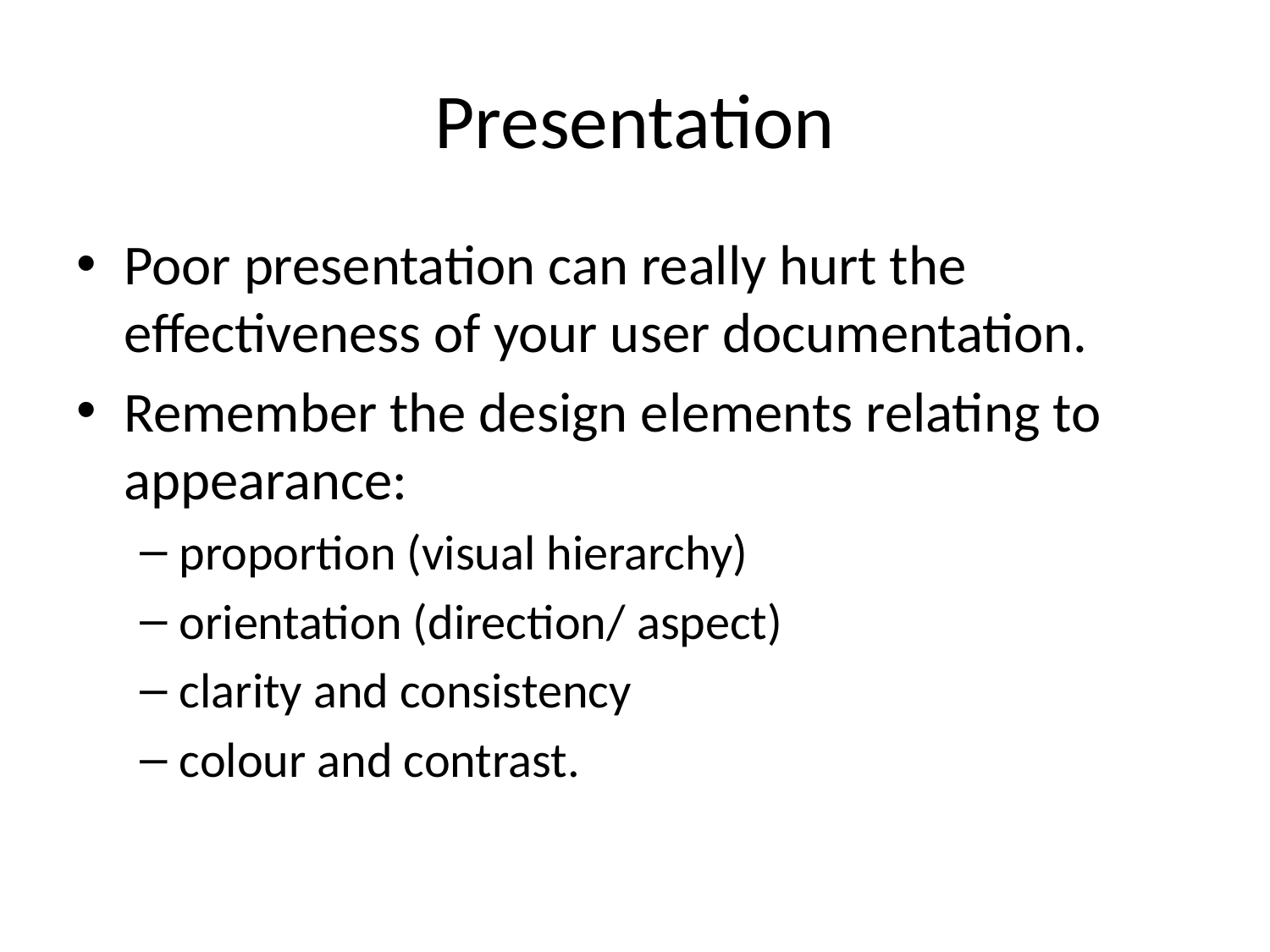

# Presentation
Poor presentation can really hurt the effectiveness of your user documentation.
Remember the design elements relating to appearance:
proportion (visual hierarchy)
orientation (direction/ aspect)
clarity and consistency
colour and contrast.